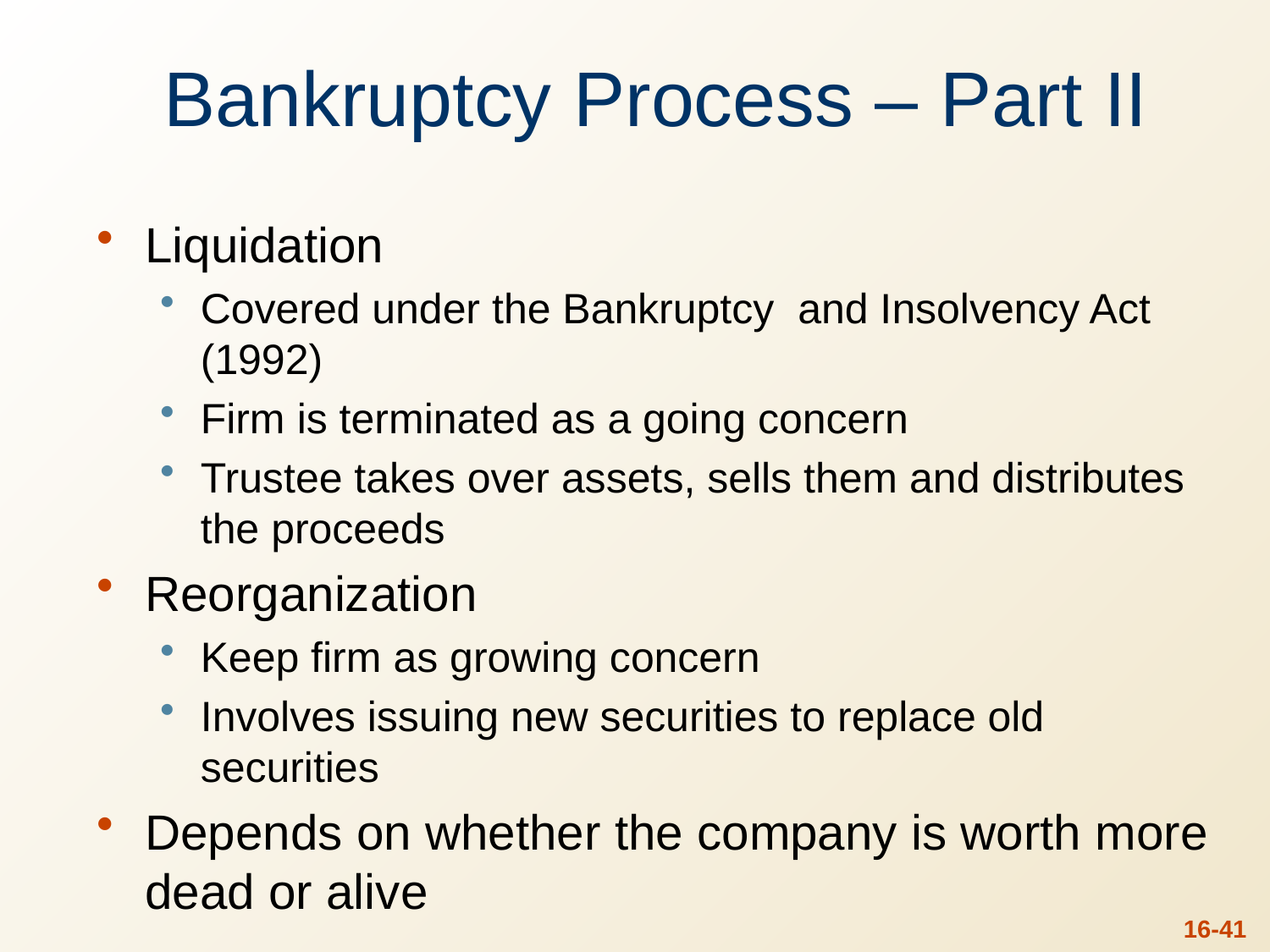

# Bankruptcy Process – Part II
Liquidation
Covered under the Bankruptcy  and Insolvency Act (1992)
Firm is terminated as a going concern
Trustee takes over assets, sells them and distributes the proceeds
Reorganization
Keep firm as growing concern
Involves issuing new securities to replace old securities
Depends on whether the company is worth more dead or alive
16-41